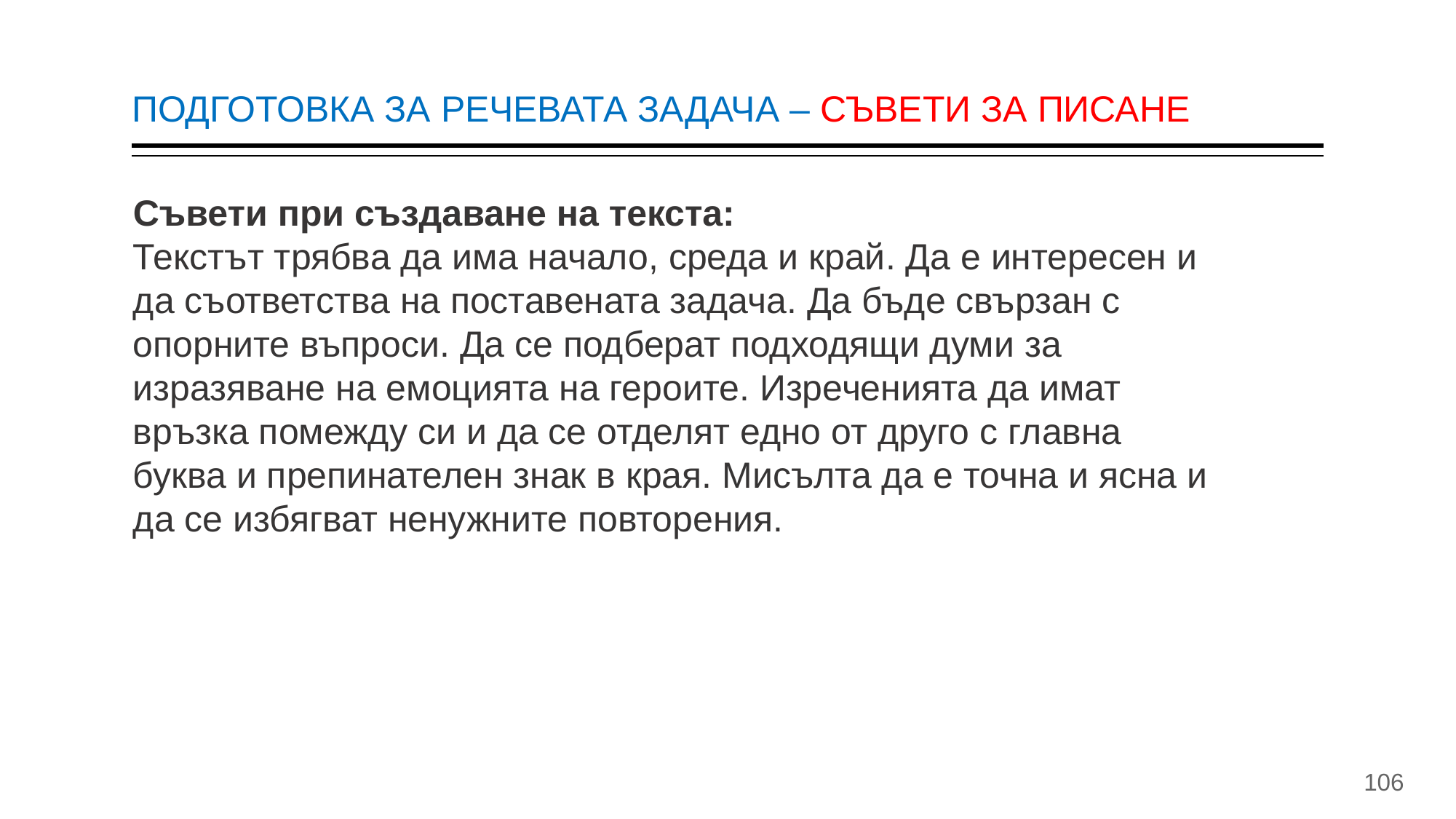

# ПОДГОТОВКА ЗА РЕЧЕВАТА ЗАДАЧА – СЪВЕТИ ЗА ПИСАНЕ
Съвети при създаване на текста:
Текстът трябва да има начало, среда и край. Да е интересен и да съответства на поставената задача. Да бъде свързан с опорните въпроси. Да се подберат подходящи думи за изразяване на емоцията на героите. Изреченията да имат връзка помежду си и да се отделят едно от друго с главна буква и препинателен знак в края. Мисълта да е точна и ясна и да се избягват ненужните повторения.
106